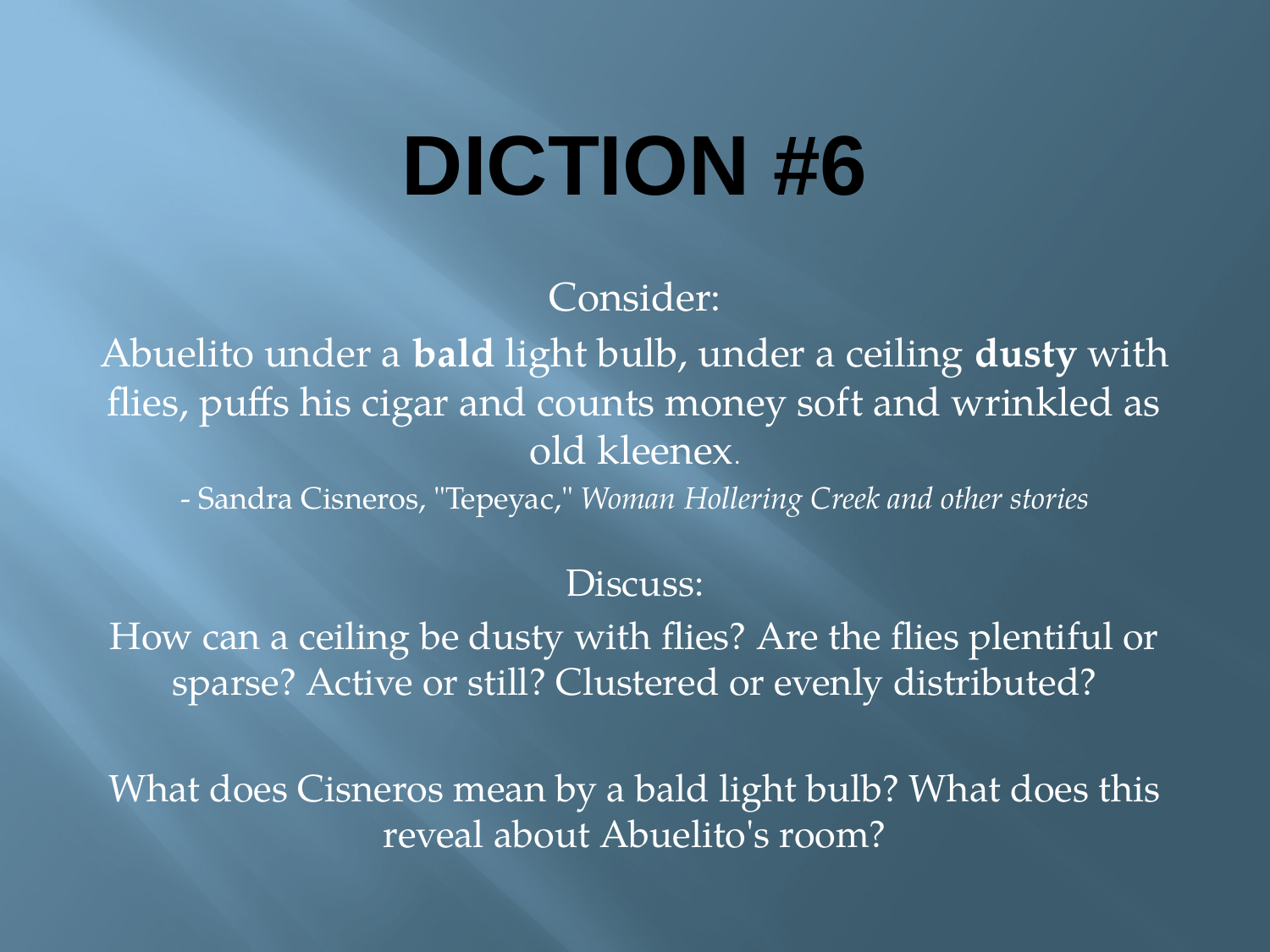

# Diction #6
Consider:
Abuelito under a bald light bulb, under a ceiling dusty with flies, puffs his cigar and counts money soft and wrinkled as old kleenex.
- Sandra Cisneros, "Tepeyac," Woman Hollering Creek and other stories

Discuss:
How can a ceiling be dusty with flies? Are the flies plentiful or sparse? Active or still? Clustered or evenly distributed?

What does Cisneros mean by a bald light bulb? What does this reveal about Abuelito's room?